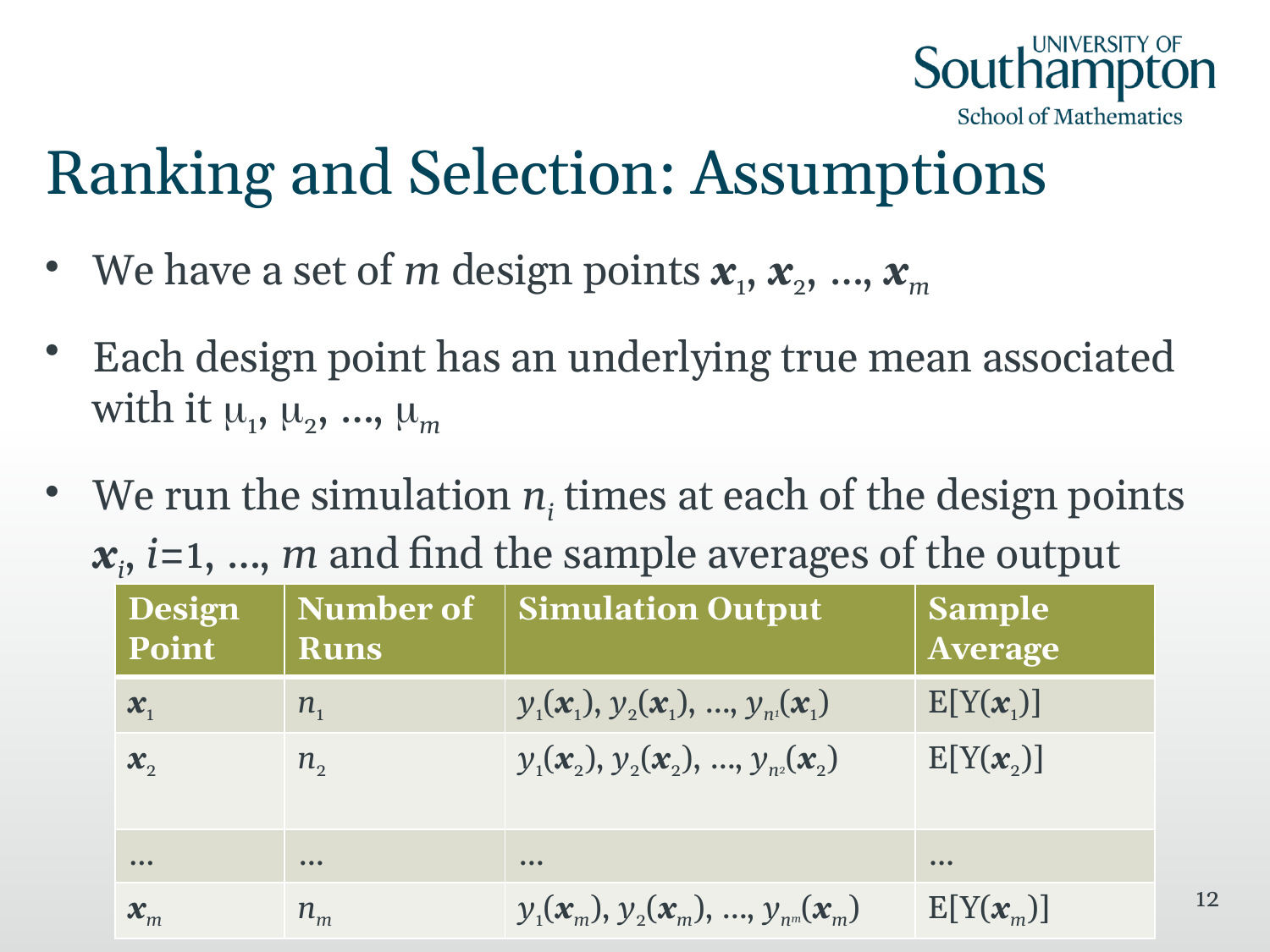

# Ranking and Selection: Assumptions
We have a set of m design points x1, x2, …, xm
Each design point has an underlying true mean associated with it μ1, μ2, …, μm
We run the simulation ni times at each of the design points xi, i=1, …, m and find the sample averages of the output
| Design Point | Number of Runs | Simulation Output | Sample Average |
| --- | --- | --- | --- |
| x1 | n1 | y1(x1), y2(x1), …, yn1(x1) | E[Y(x1)] |
| x2 | n2 | y1(x2), y2(x2), …, yn2(x2) | E[Y(x2)] |
| … | … | … | … |
| xm | nm | y1(xm), y2(xm), …, ynm(xm) | E[Y(xm)] |
12